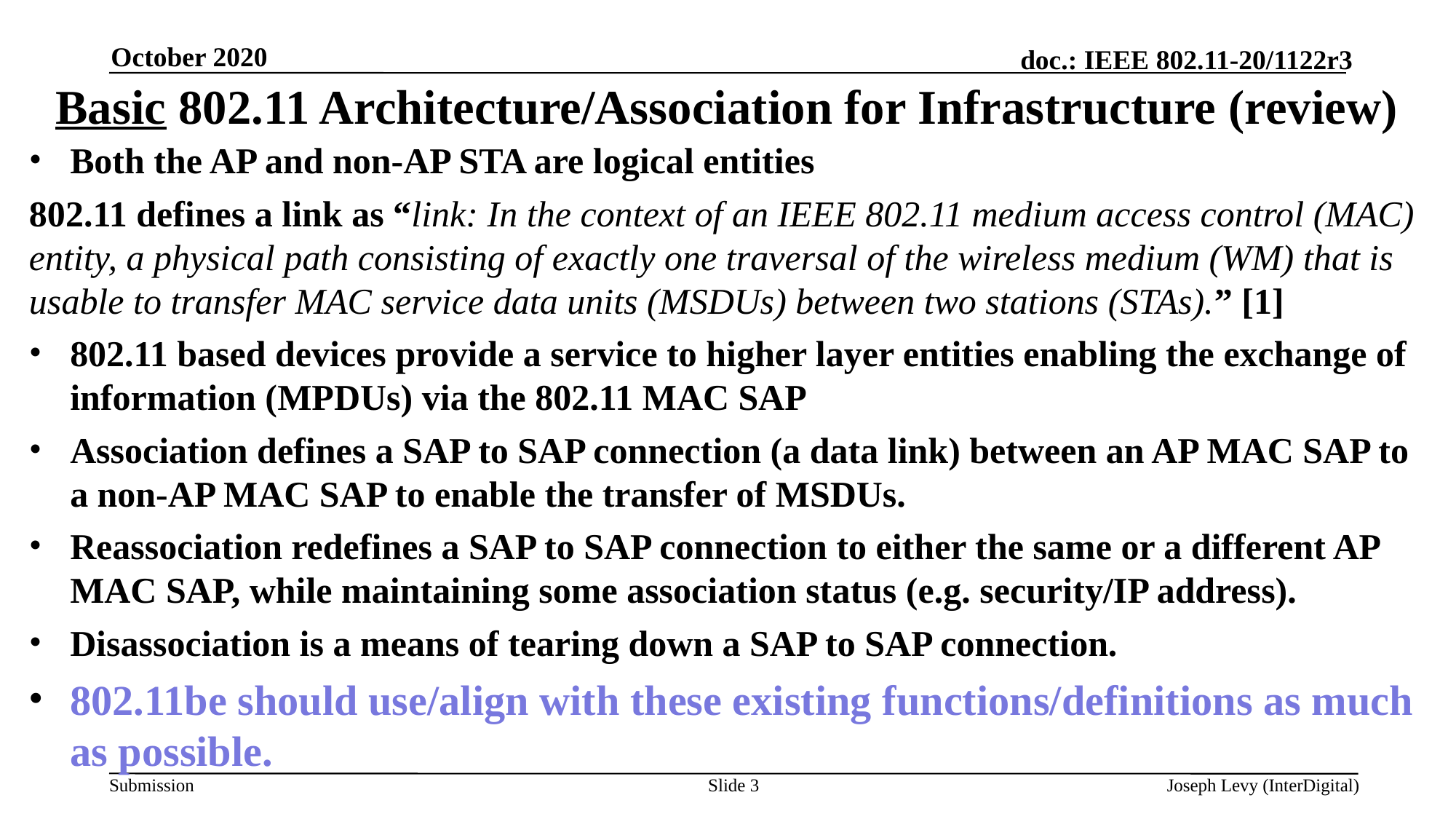

October 2020
# Basic 802.11 Architecture/Association for Infrastructure (review)
Both the AP and non-AP STA are logical entities
802.11 defines a link as “link: In the context of an IEEE 802.11 medium access control (MAC) entity, a physical path consisting of exactly one traversal of the wireless medium (WM) that is usable to transfer MAC service data units (MSDUs) between two stations (STAs).” [1]
802.11 based devices provide a service to higher layer entities enabling the exchange of information (MPDUs) via the 802.11 MAC SAP
Association defines a SAP to SAP connection (a data link) between an AP MAC SAP to a non-AP MAC SAP to enable the transfer of MSDUs.
Reassociation redefines a SAP to SAP connection to either the same or a different AP MAC SAP, while maintaining some association status (e.g. security/IP address).
Disassociation is a means of tearing down a SAP to SAP connection.
802.11be should use/align with these existing functions/definitions as much as possible.
Slide 3
Joseph Levy (InterDigital)